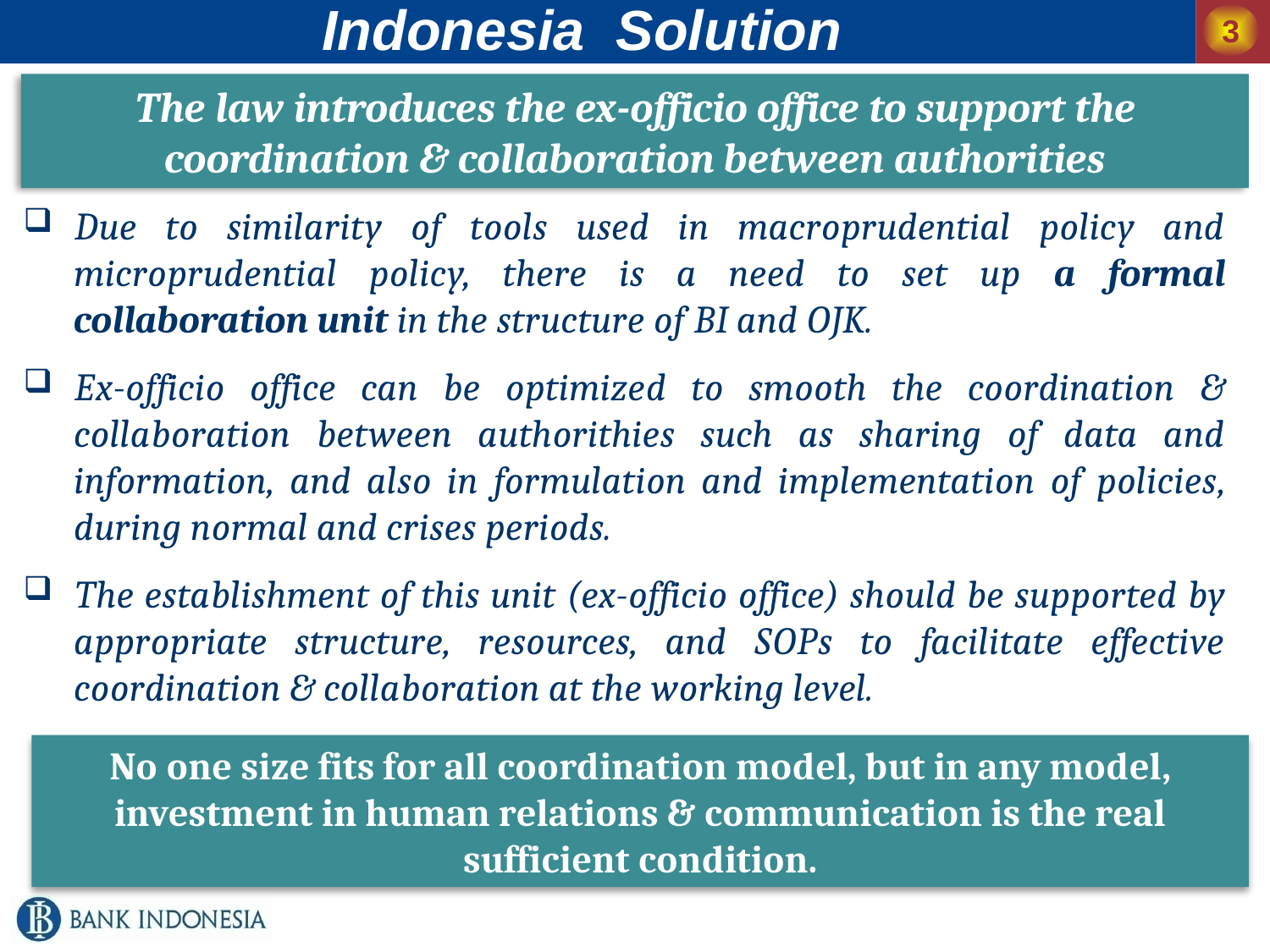

Indonesia  Solution
3
The law introduces the ex-officio office to support the coordination & collaboration between authorities
Due to similarity of tools used in macroprudential policy and microprudential policy, there is a need to set up a formal collaboration unit in the structure of BI and OJK.
Ex-officio office can be optimized to smooth the coordination & collaboration between authorithies such as sharing of data and information, and also in formulation and implementation of policies, during normal and crises periods.
The establishment of this unit (ex-officio office) should be supported by appropriate structure, resources, and SOPs to facilitate effective coordination & collaboration at the working level.
No one size fits for all coordination model, but in any model, investment in human relations & communication is the real sufficient condition.